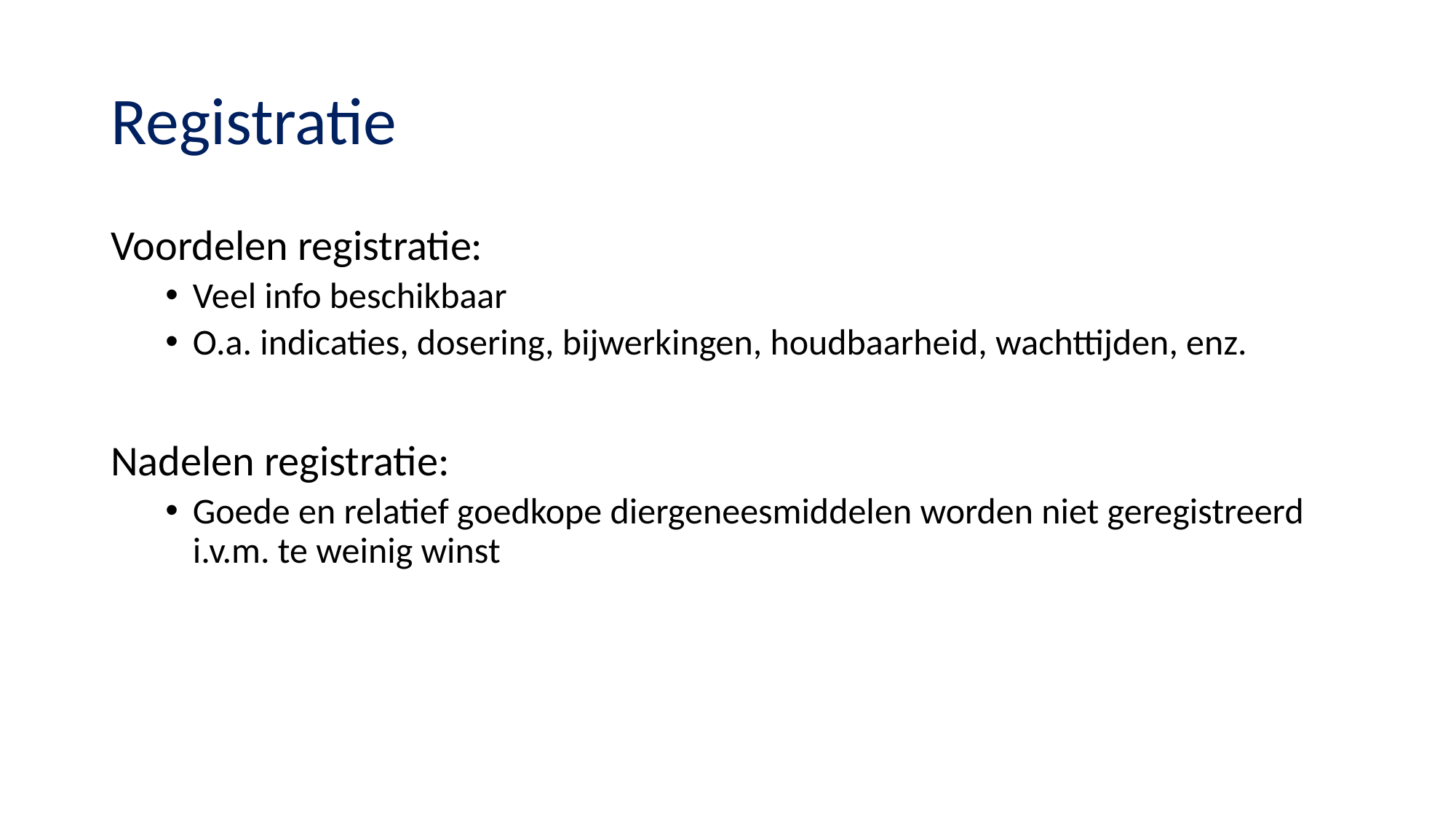

# Registratie
Voordelen registratie:
Veel info beschikbaar
O.a. indicaties, dosering, bijwerkingen, houdbaarheid, wachttijden, enz.

Nadelen registratie:
Goede en relatief goedkope diergeneesmiddelen worden niet geregistreerd i.v.m. te weinig winst